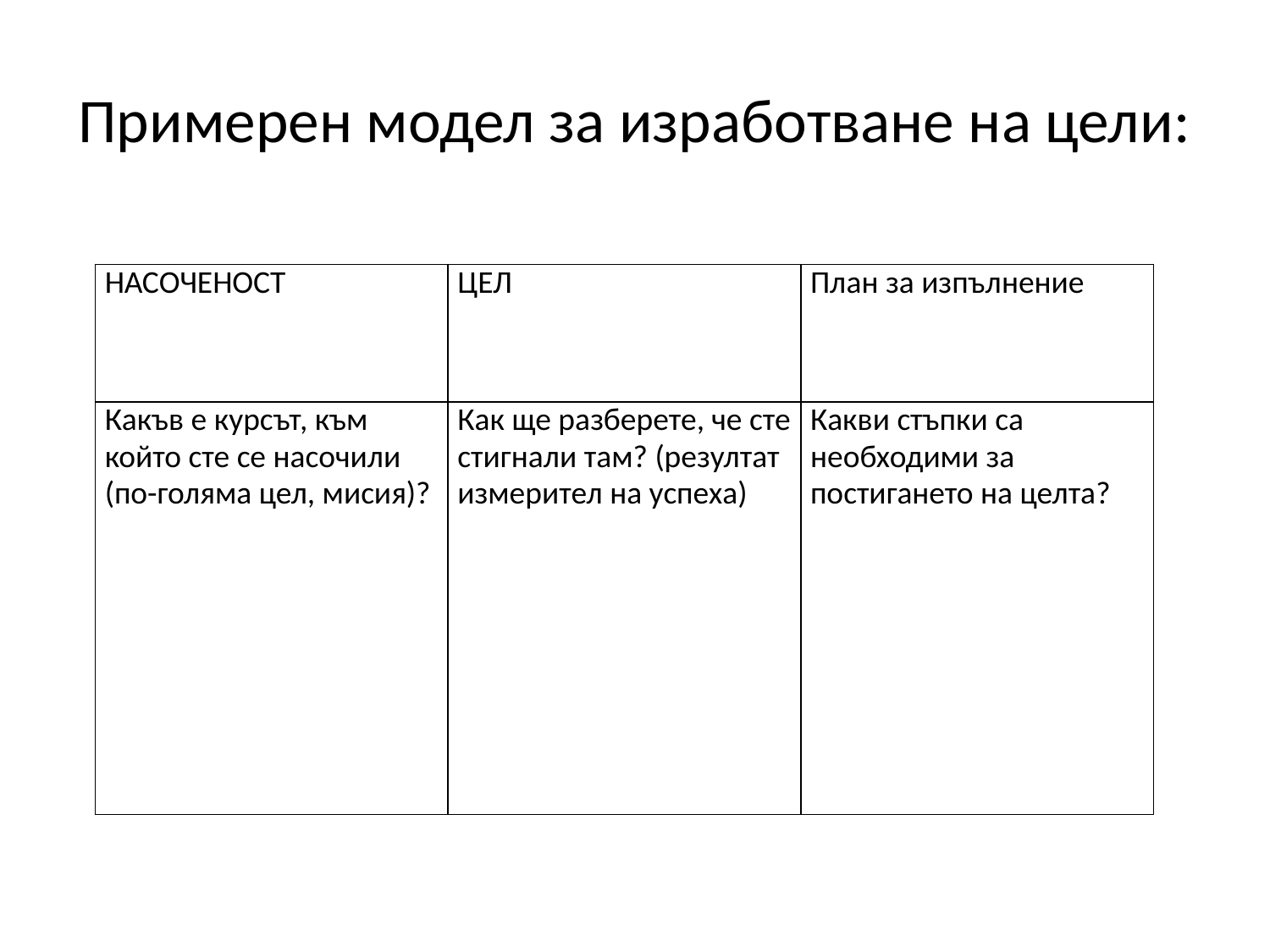

# Примерен модел за изработване на цели:
| НАСОЧЕНОСТ | ЦЕЛ | План за изпълнение |
| --- | --- | --- |
| Какъв е курсът, към който сте се насочили (по-голяма цел, мисия)? | Как ще разберете, че сте стигнали там? (резултат измерител на успеха) | Какви стъпки са необходими за постигането на целта? |